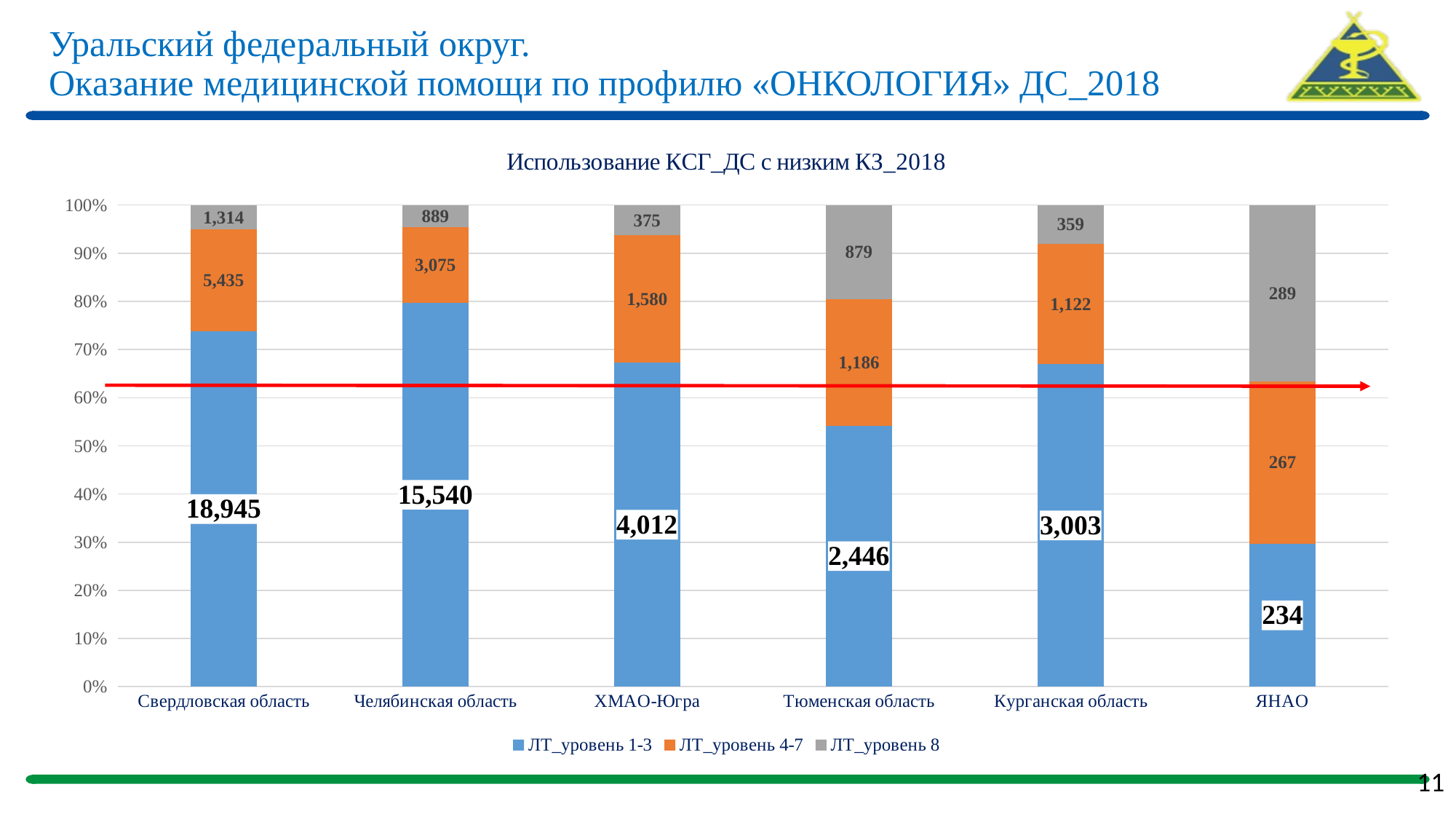

# Уральский федеральный округ. Оказание медицинской помощи по профилю «ОНКОЛОГИЯ» ДС_2018

### Chart: Использование КСГ_ДС с низким КЗ_2018

| Category | ЛТ_уровень 1-3 | ЛТ_уровень 4-7 | ЛТ_уровень 8 |
|---|---|---|---|
| Свердловская область | 18945.0 | 5435.0 | 1314.0 |
| Челябинская область | 15540.0 | 3075.0 | 889.0 |
| ХМАО-Югра | 4012.0 | 1580.0 | 375.0 |
| Тюменская область | 2446.0 | 1186.0 | 879.0 |
| Курганская область | 3003.0 | 1122.0 | 359.0 |
| ЯНАО | 234.0 | 267.0 | 289.0 |
11